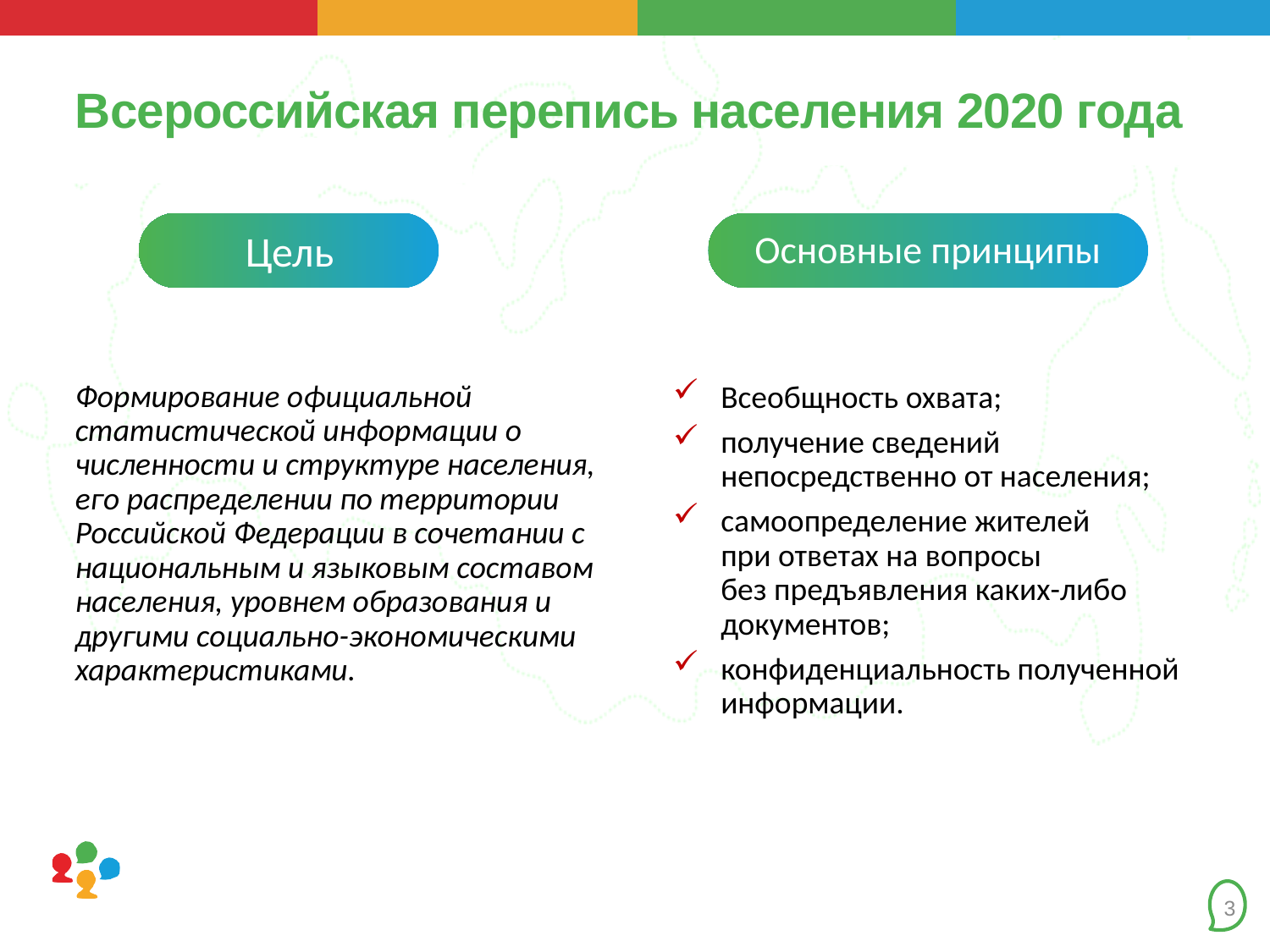

# Всероссийская перепись населения 2020 года

Цель

Основные принципы
Формирование официальной статистической информации о численности и структуре населения, его распределении по территории Российской Федерации в сочетании с национальным и языковым составом населения, уровнем образования и другими социально-экономическими характеристиками.

Всеобщность охвата;
получение сведений непосредственно от населения;
самоопределение жителей
при ответах на вопросы
без предъявления каких-либо документов;
конфиденциальность полученной информации.

3